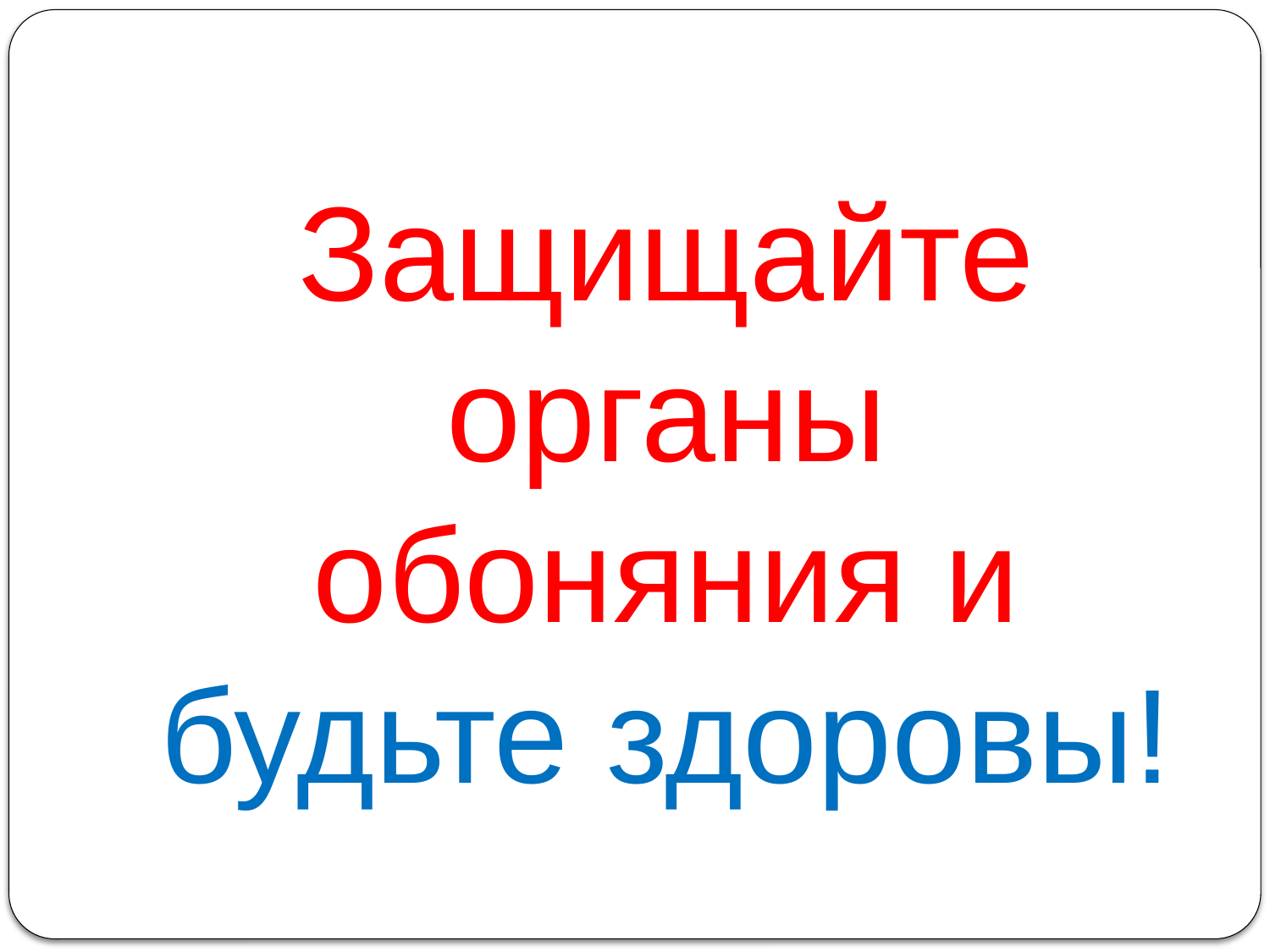

# Защищайте органы обоняния и будьте здоровы!